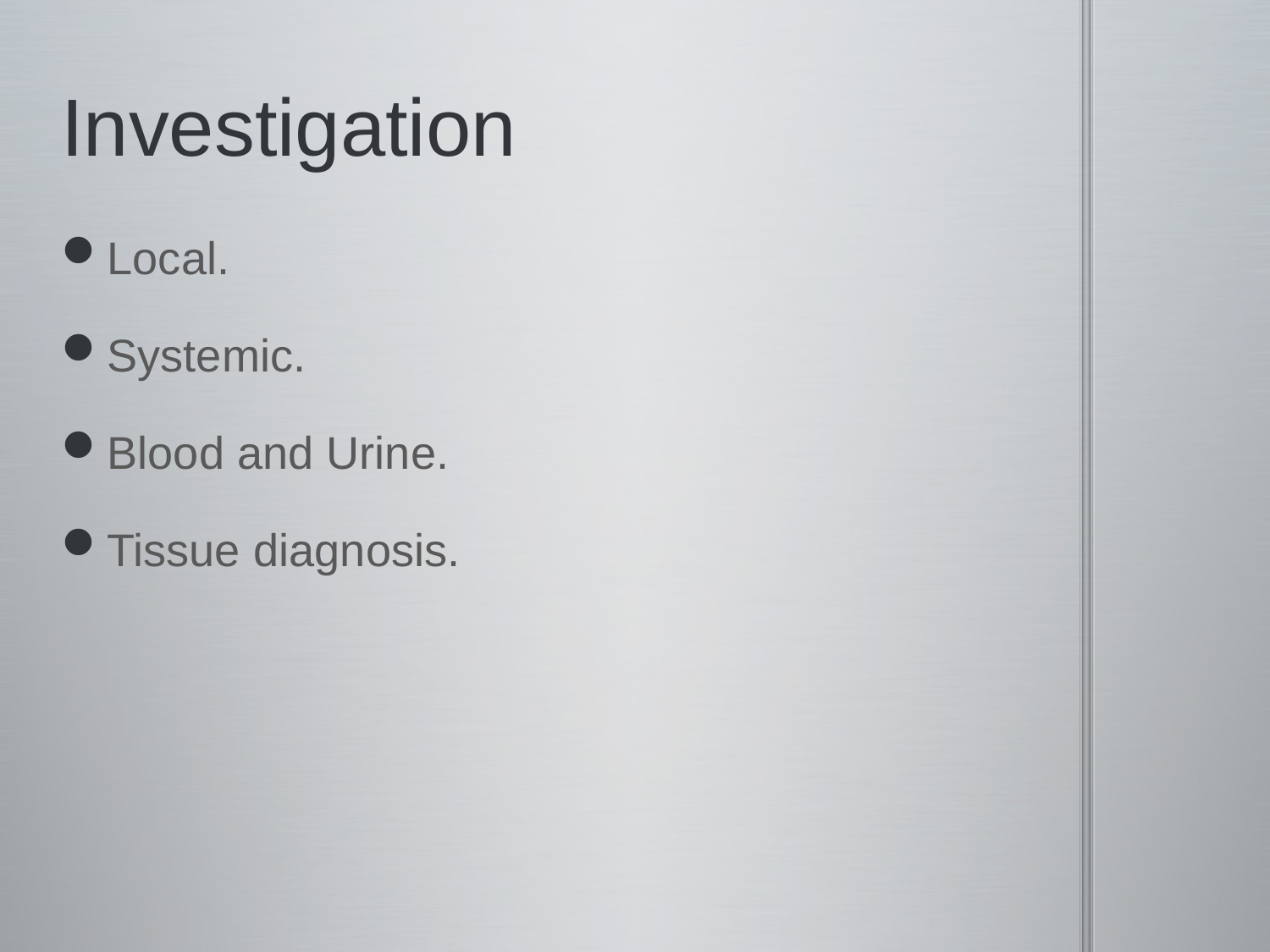

# Investigation
Local.
Systemic.
Blood and Urine.
Tissue diagnosis.